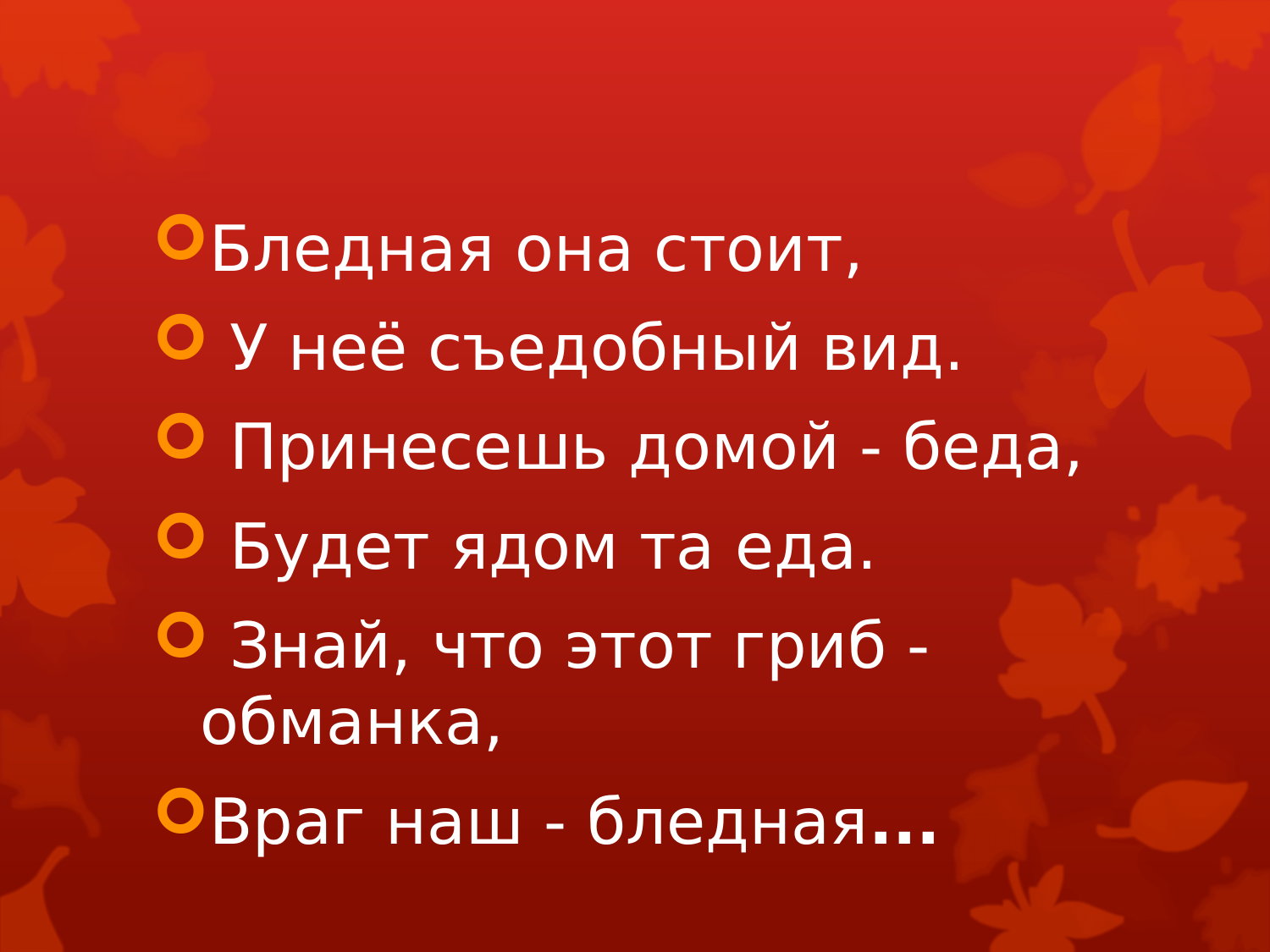

#
Бледная она стоит,
 У неё съедобный вид.
 Принесешь домой - беда,
 Будет ядом та еда.
 Знай, что этот гриб - обманка,
Враг наш - бледная...